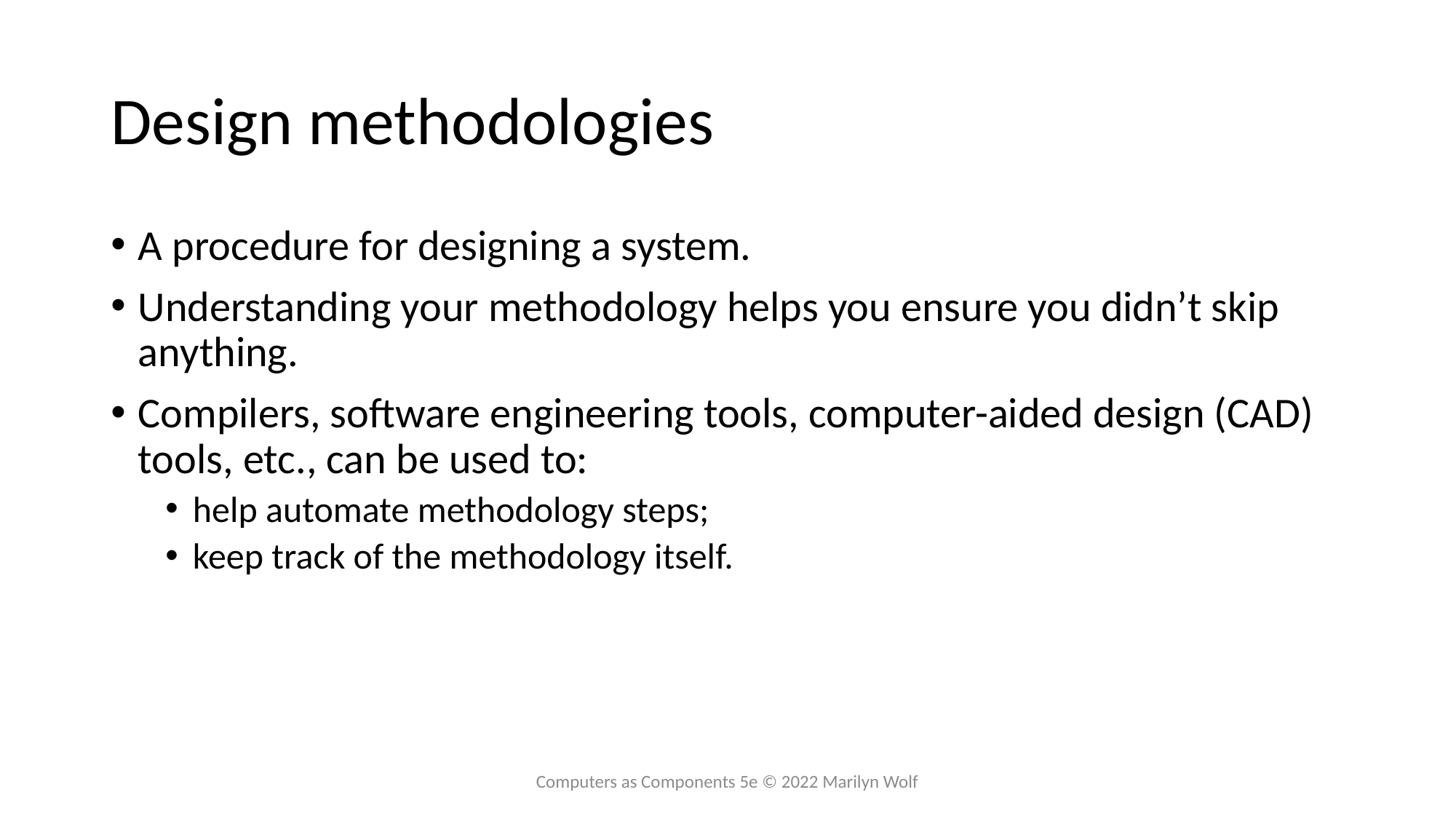

# Design methodologies
A procedure for designing a system.
Understanding your methodology helps you ensure you didn’t skip anything.
Compilers, software engineering tools, computer-aided design (CAD) tools, etc., can be used to:
help automate methodology steps;
keep track of the methodology itself.
Computers as Components 5e © 2022 Marilyn Wolf